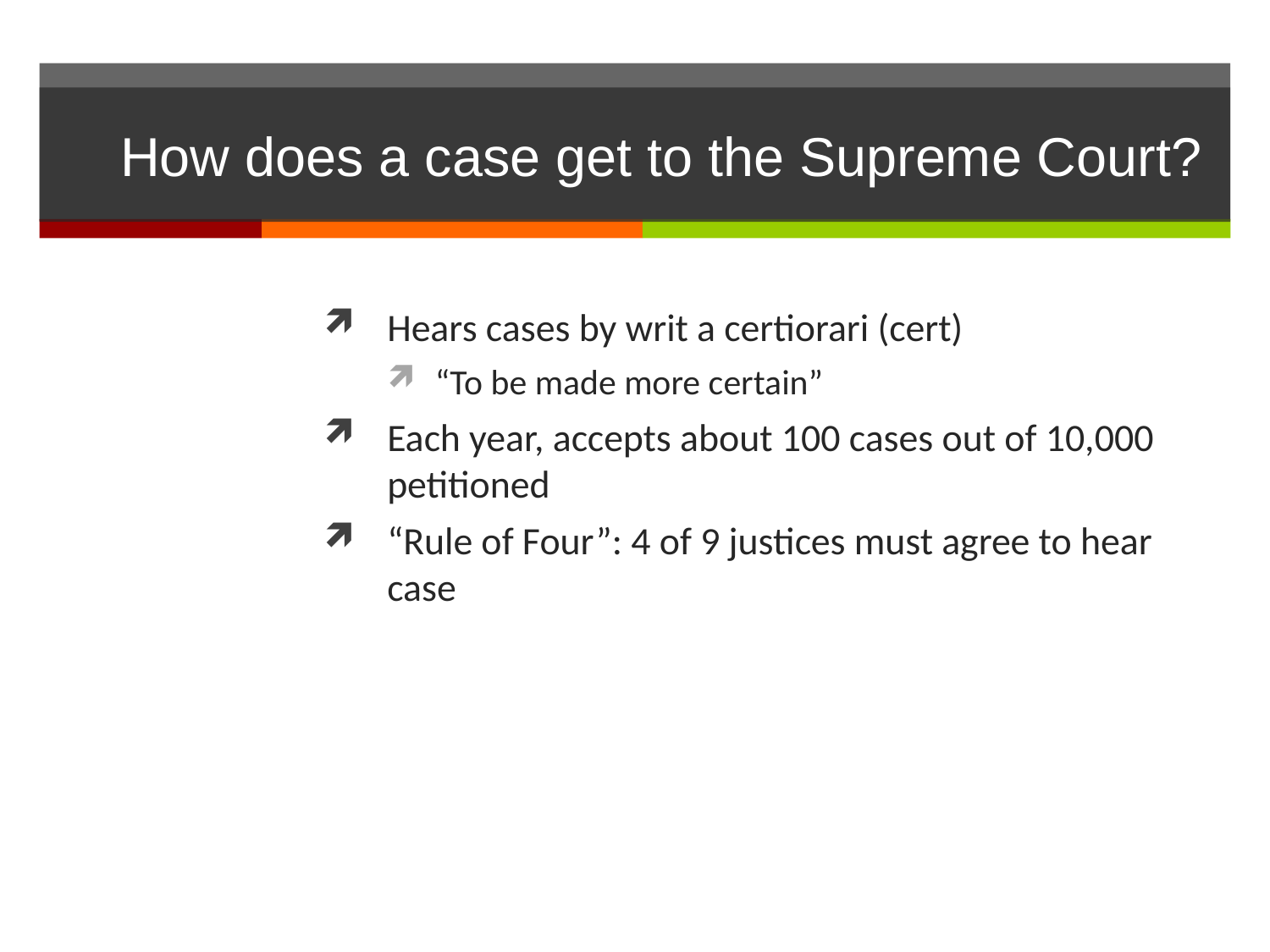

# How does a case get to the Supreme Court?
Hears cases by writ a certiorari (cert)
“To be made more certain”
Each year, accepts about 100 cases out of 10,000 petitioned
“Rule of Four”: 4 of 9 justices must agree to hear case